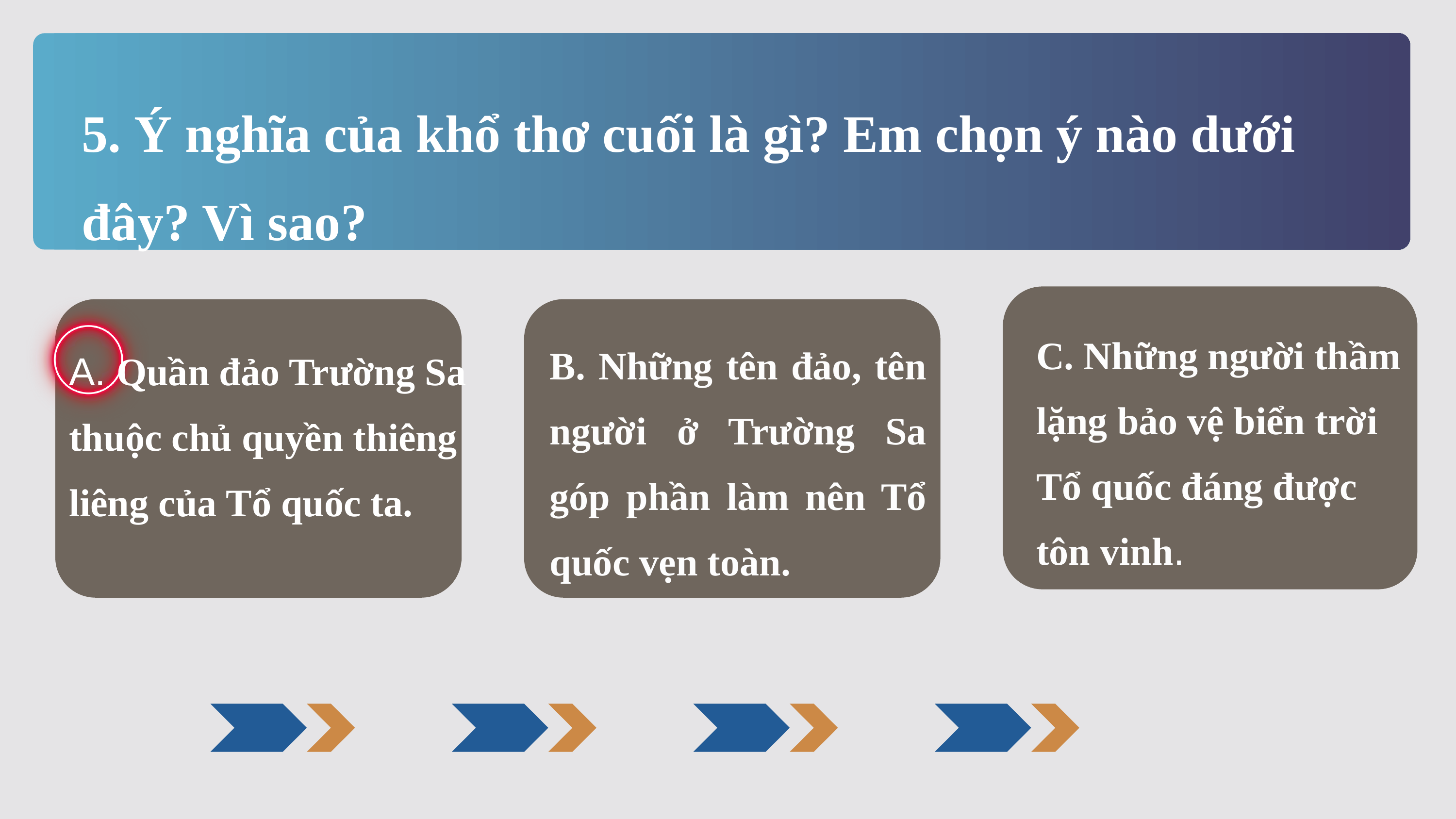

5. Ý nghĩa của khổ thơ cuối là gì? Em chọn ý nào dưới đây? Vì sao?

C. Những người thầm lặng bảo vệ biển trời Tổ quốc đáng được tôn vinh.
B. Những tên đảo, tên người ở Trường Sa góp phần làm nên Tổ quốc vẹn toàn.
A. Quần đảo Trường Sa thuộc chủ quyền thiêng liêng của Tổ quốc ta.